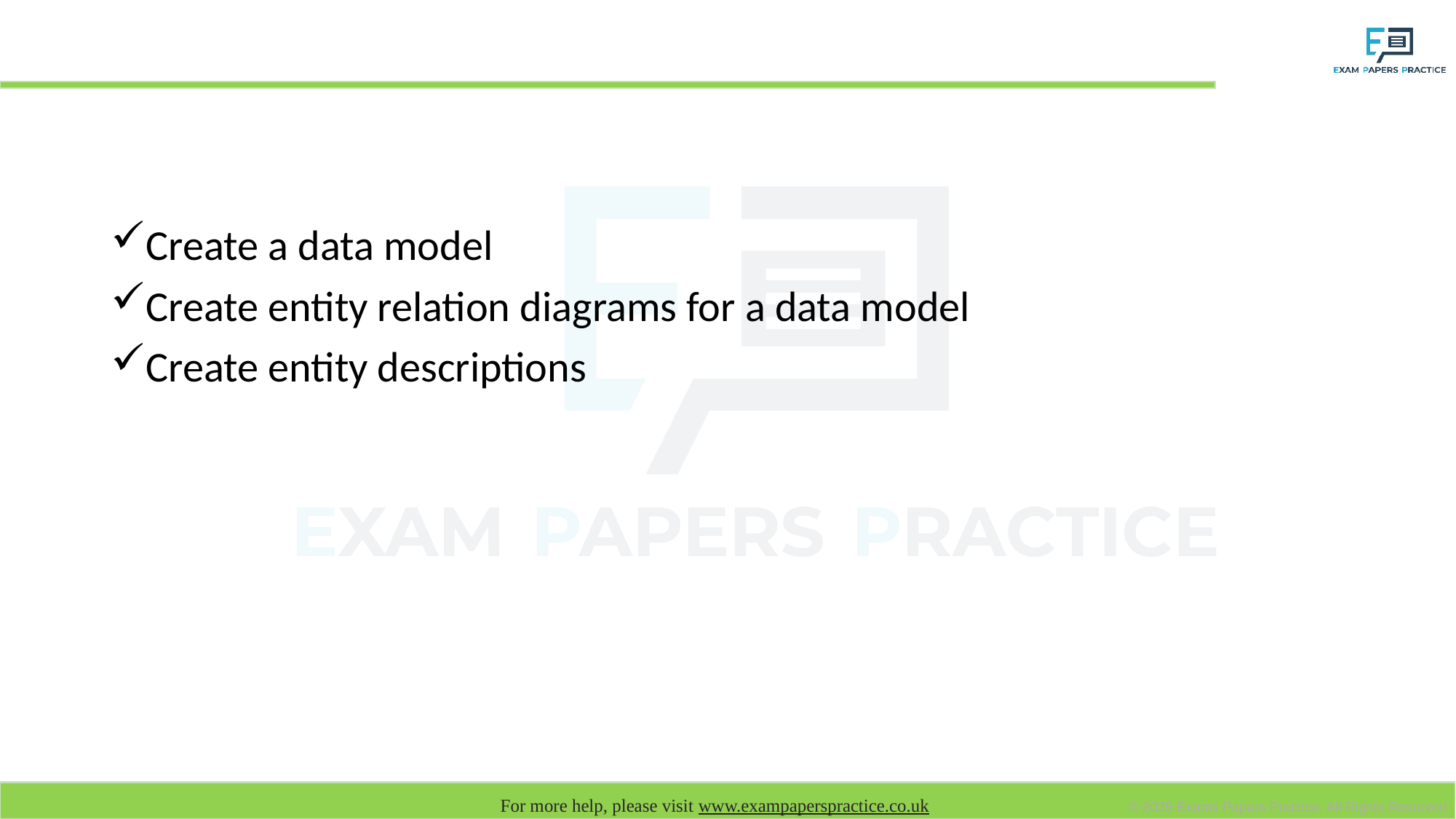

# Learning objectives
Create a data model
Create entity relation diagrams for a data model
Create entity descriptions